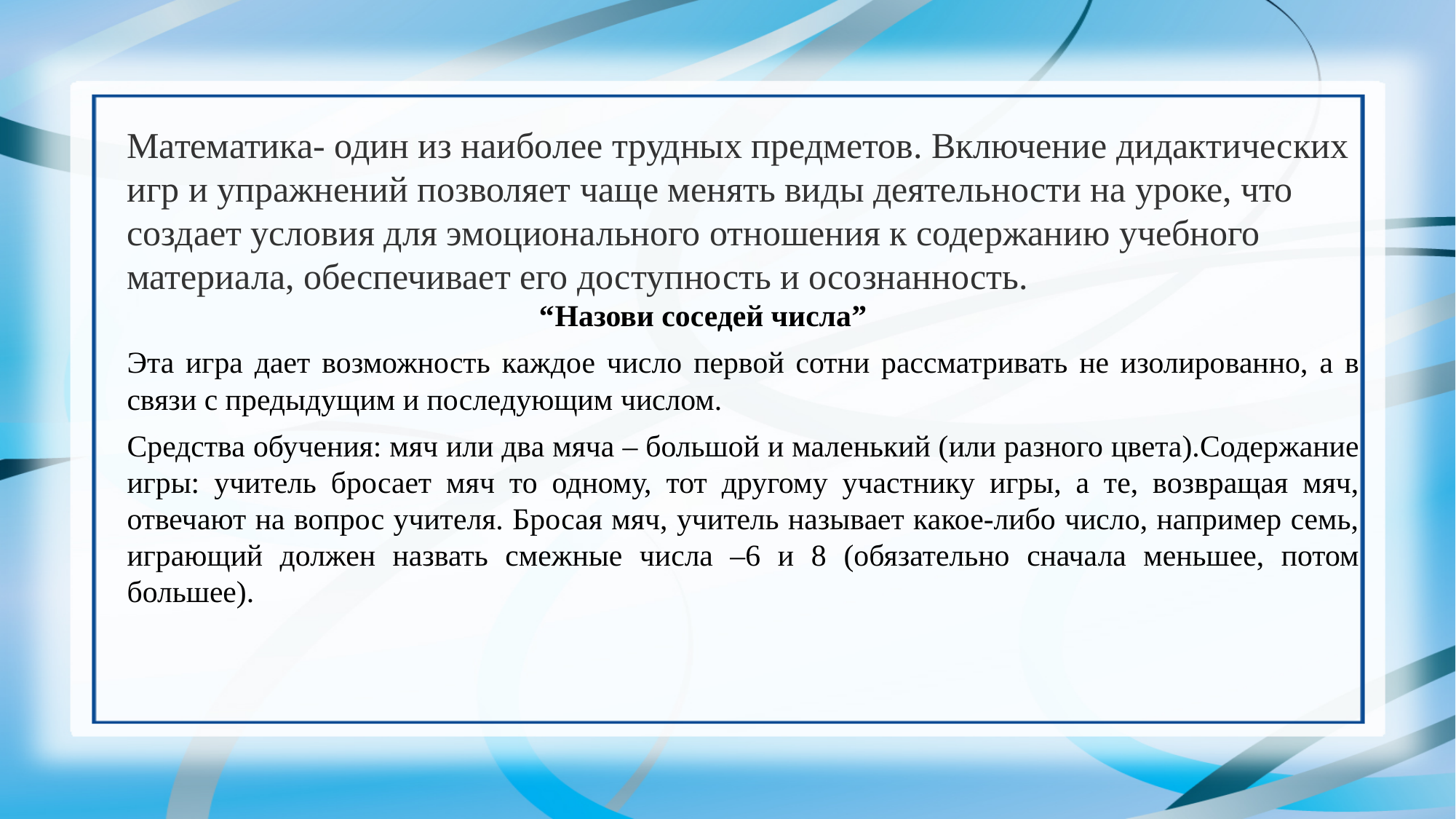

Математика- один из наиболее трудных предметов. Включение дидактических игр и упражнений позволяет чаще менять виды деятельности на уроке, что создает условия для эмоционального отношения к содержанию учебного материала, обеспечивает его доступность и осознанность.
                                                      “Назови соседей числа”
Эта игра дает возможность каждое число первой сотни рассматривать не изолированно, а в связи с предыдущим и последующим числом.
Средства обучения: мяч или два мяча – большой и маленький (или разного цвета).Содержание игры: учитель бросает мяч то одному, тот другому участнику игры, а те, возвращая мяч, отвечают на вопрос учителя. Бросая мяч, учитель называет какое-либо число, например семь, играющий должен назвать смежные числа –6 и 8 (обязательно сначала меньшее, потом большее).